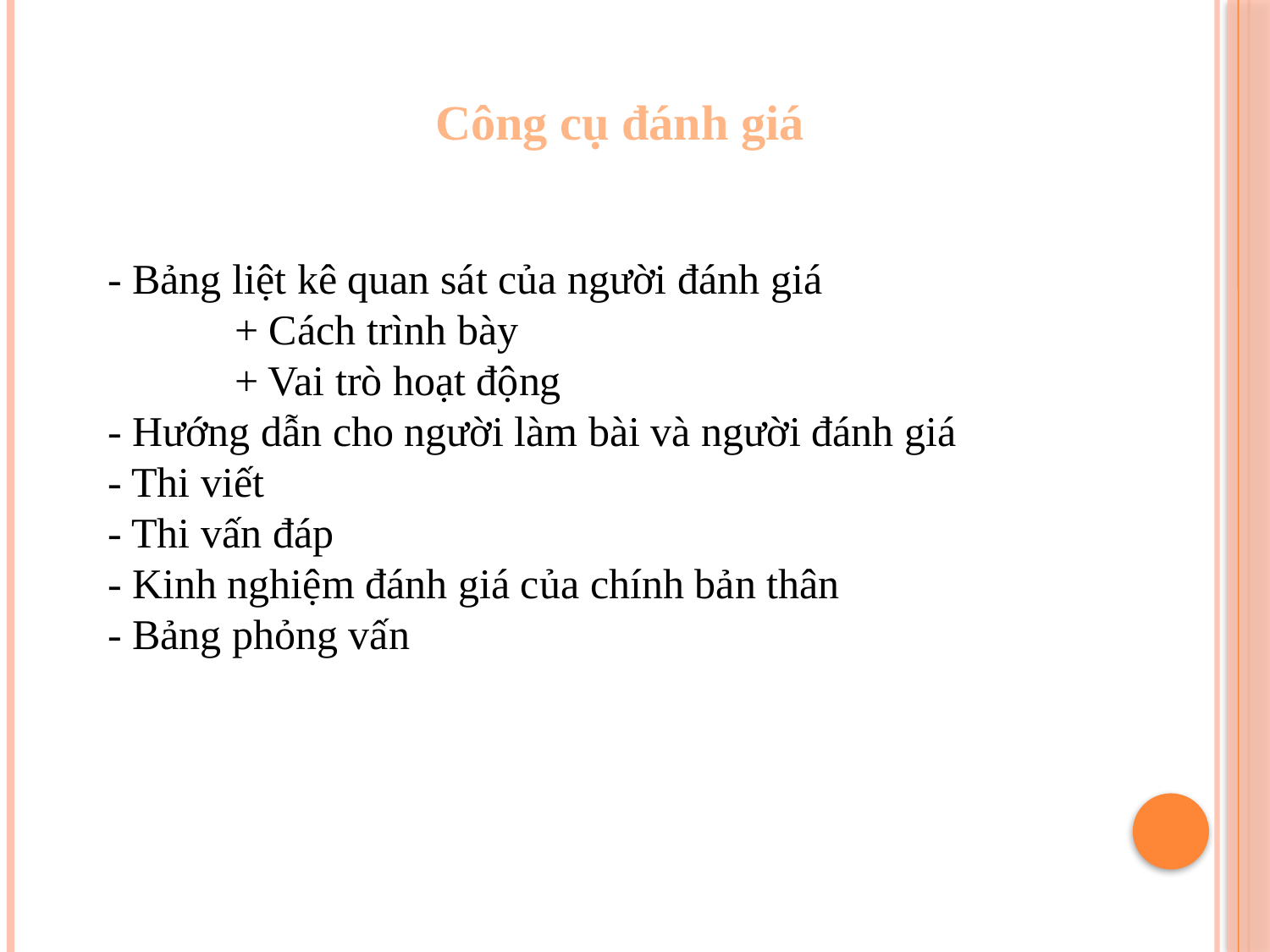

Công cụ đánh giá

- Bảng liệt kê quan sát của người đánh giá
	+ Cách trình bày
	+ Vai trò hoạt động
- Hướng dẫn cho người làm bài và người đánh giá
- Thi viết
- Thi vấn đáp
- Kinh nghiệm đánh giá của chính bản thân
- Bảng phỏng vấn